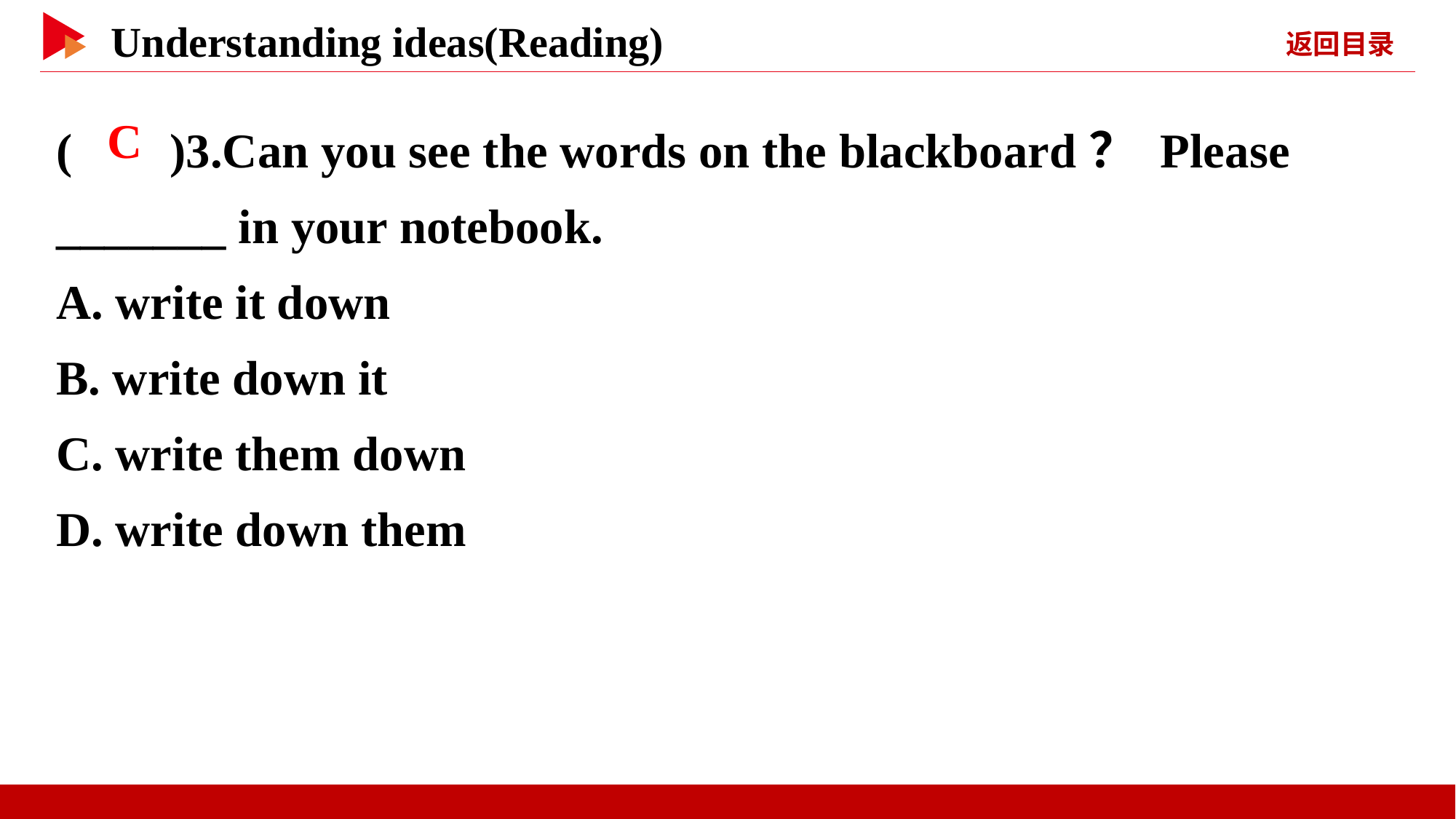

(        )3.Can you see the words on the blackboard？ Please _______ in your notebook.
A. write it down
B. write down it
C. write them down
D. write down them

   C